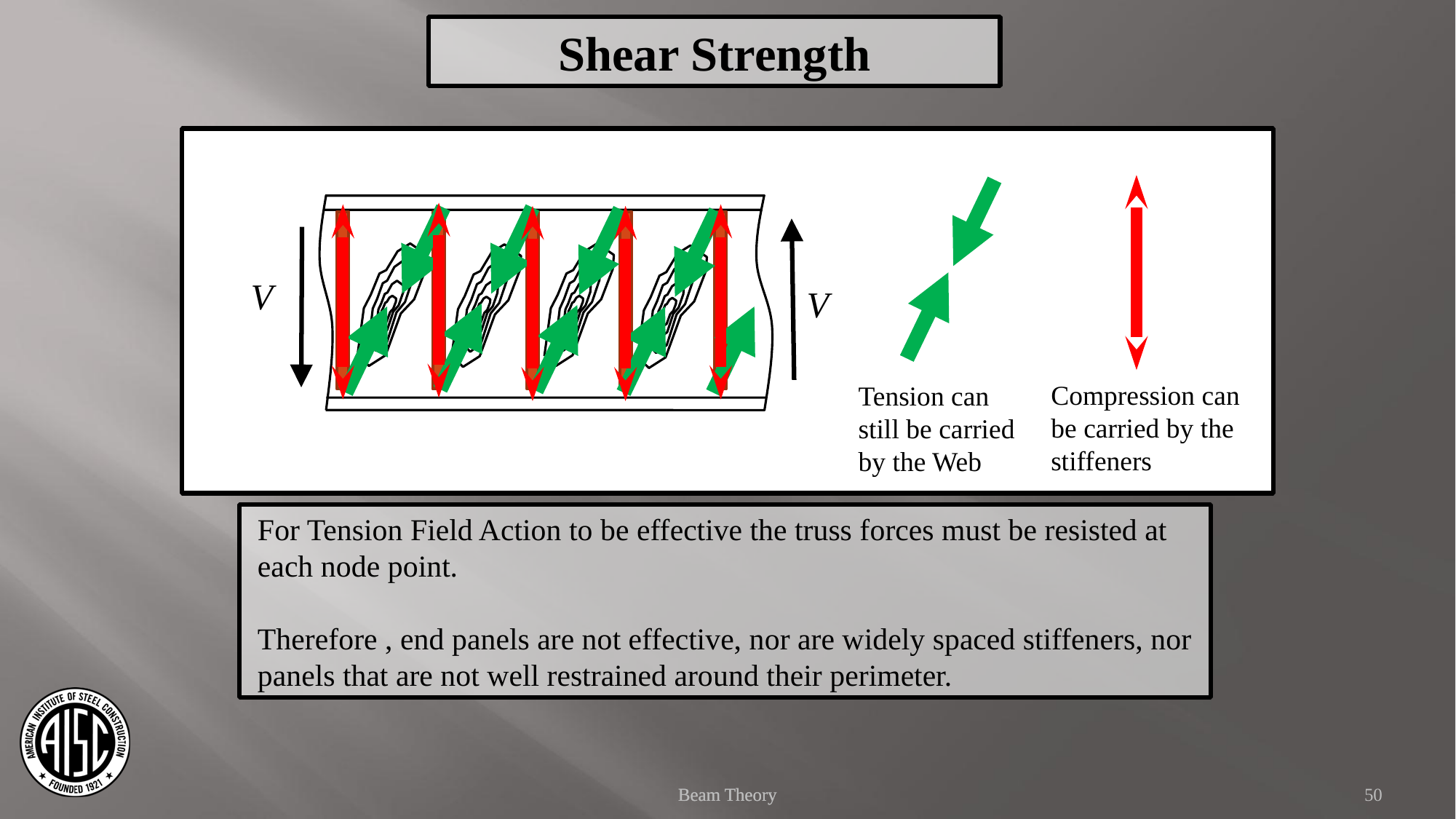

Shear Strength

V
V
Compression can be carried by the stiffeners
Tension can still be carried by the Web

For Tension Field Action to be effective the truss forces must be resisted at each node point.

Therefore , end panels are not effective, nor are widely spaced stiffeners, nor panels that are not well restrained around their perimeter.

Beam Theory
Beam Theory
50